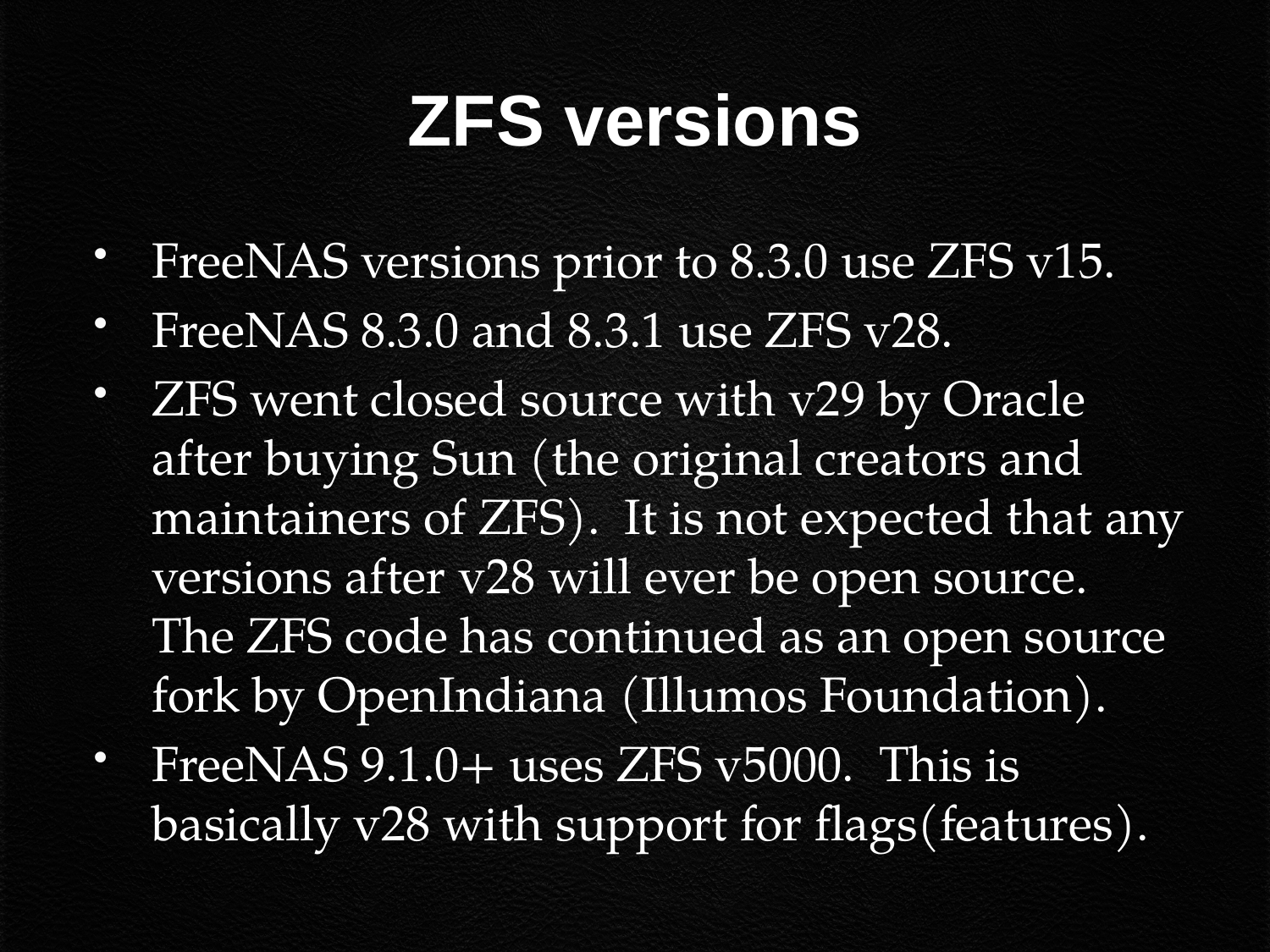

# ZFS versions
FreeNAS versions prior to 8.3.0 use ZFS v15.
FreeNAS 8.3.0 and 8.3.1 use ZFS v28.
ZFS went closed source with v29 by Oracle after buying Sun (the original creators and maintainers of ZFS).  It is not expected that any versions after v28 will ever be open source.  The ZFS code has continued as an open source fork by OpenIndiana (Illumos Foundation).
FreeNAS 9.1.0+ uses ZFS v5000.  This is basically v28 with support for flags(features).